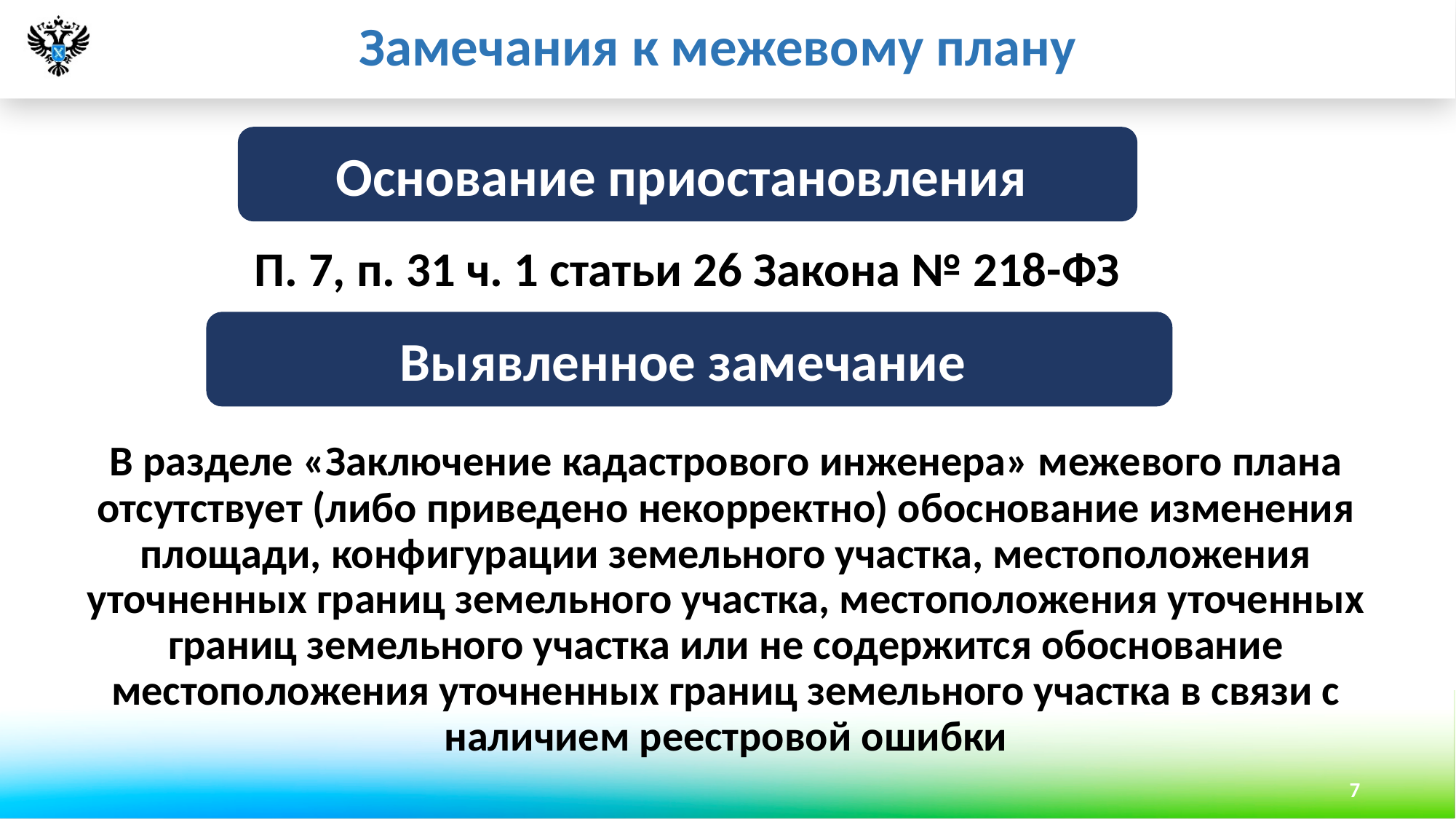

Замечания к межевому плану
Основание приостановления
# П. 7, п. 31 ч. 1 статьи 26 Закона № 218-ФЗ
Выявленное замечание

В разделе «Заключение кадастрового инженера» межевого плана отсутствует (либо приведено некорректно) обоснование изменения площади, конфигурации земельного участка, местоположения уточненных границ земельного участка, местоположения уточенных границ земельного участка или не содержится обоснование местоположения уточненных границ земельного участка в связи с наличием реестровой ошибки

7